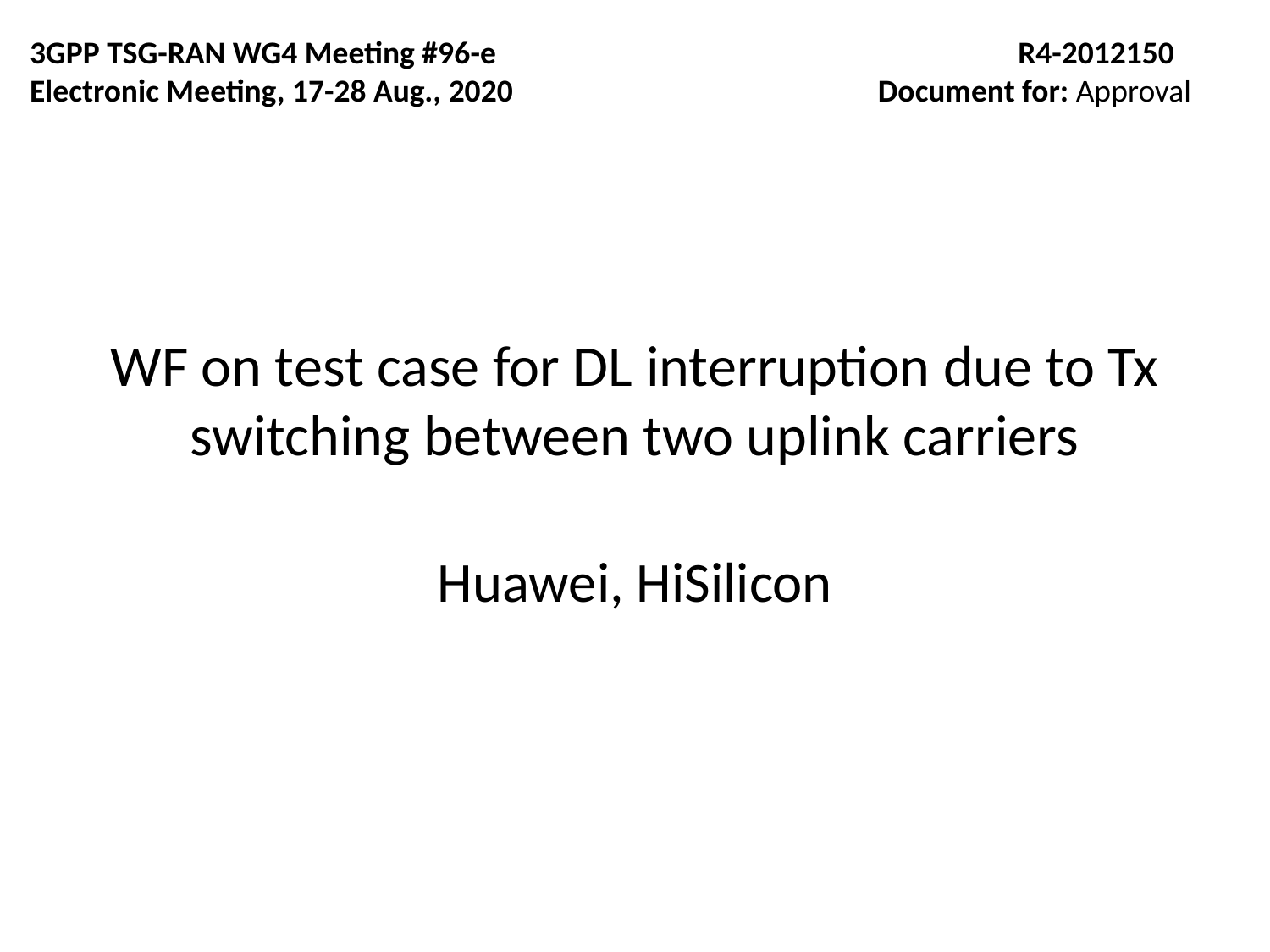

3GPP TSG-RAN WG4 Meeting #96-e
Electronic Meeting, 17-28 Aug., 2020

R4-2012150
       Document for: Approval
# WF on test case for DL interruption due to Tx switching between two uplink carriers
Huawei, HiSilicon